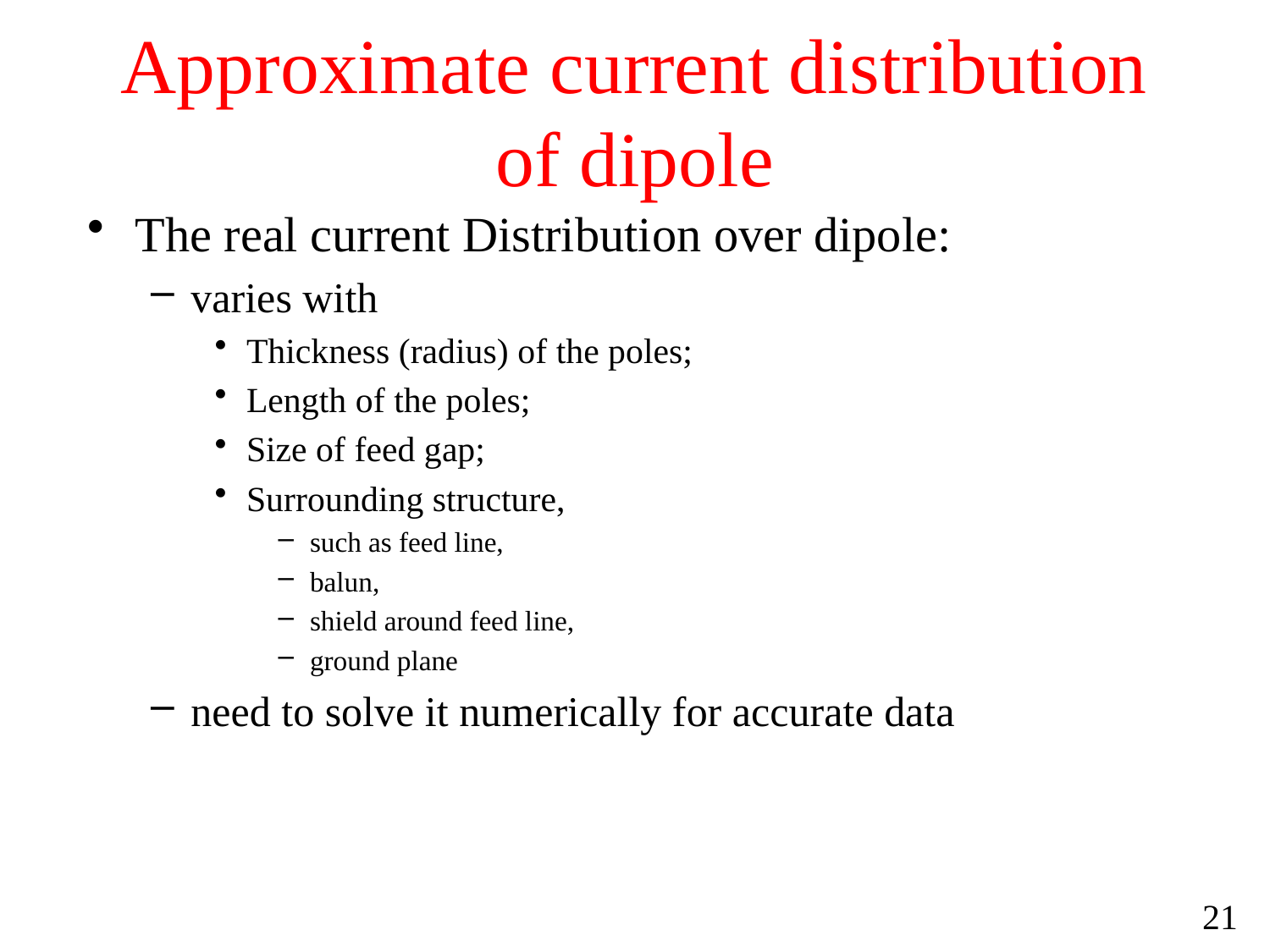

# Approximate current distribution of dipole
The real current Distribution over dipole:
varies with
Thickness (radius) of the poles;
Length of the poles;
Size of feed gap;
Surrounding structure,
such as feed line,
balun,
shield around feed line,
ground plane
need to solve it numerically for accurate data